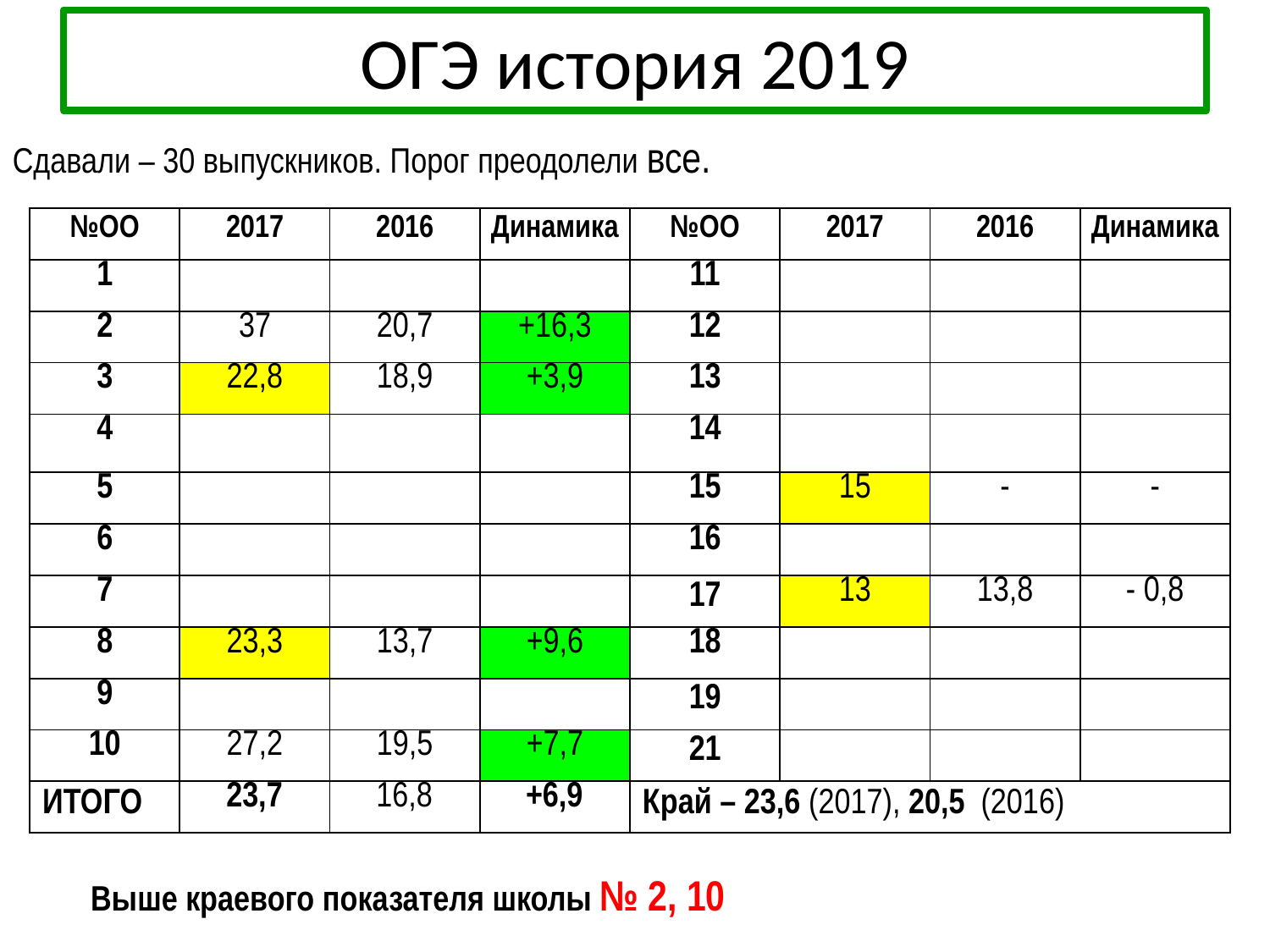

# ОГЭ история 2019
Сдавали – 30 выпускников. Порог преодолели все.
| №ОО | 2017 | 2016 | Динамика | №ОО | 2017 | 2016 | Динамика |
| --- | --- | --- | --- | --- | --- | --- | --- |
| 1 |  |  |  | 11 |  |  |  |
| 2 | 37 | 20,7 | +16,3 | 12 |  |  |  |
| 3 | 22,8 | 18,9 | +3,9 | 13 |  |  |  |
| 4 |  |  |  | 14 |  |  |  |
| 5 |  |  |  | 15 | 15 | - | - |
| 6 |  |  |  | 16 |  |  |  |
| 7 |  |  |  | 17 | 13 | 13,8 | - 0,8 |
| 8 | 23,3 | 13,7 | +9,6 | 18 |  |  |  |
| 9 |  |  |  | 19 |  |  |  |
| 10 | 27,2 | 19,5 | +7,7 | 21 |  |  |  |
| ИТОГО | 23,7 | 16,8 | +6,9 | Край – 23,6 (2017), 20,5 (2016) |  |  |  |
Выше краевого показателя школы № 2, 10